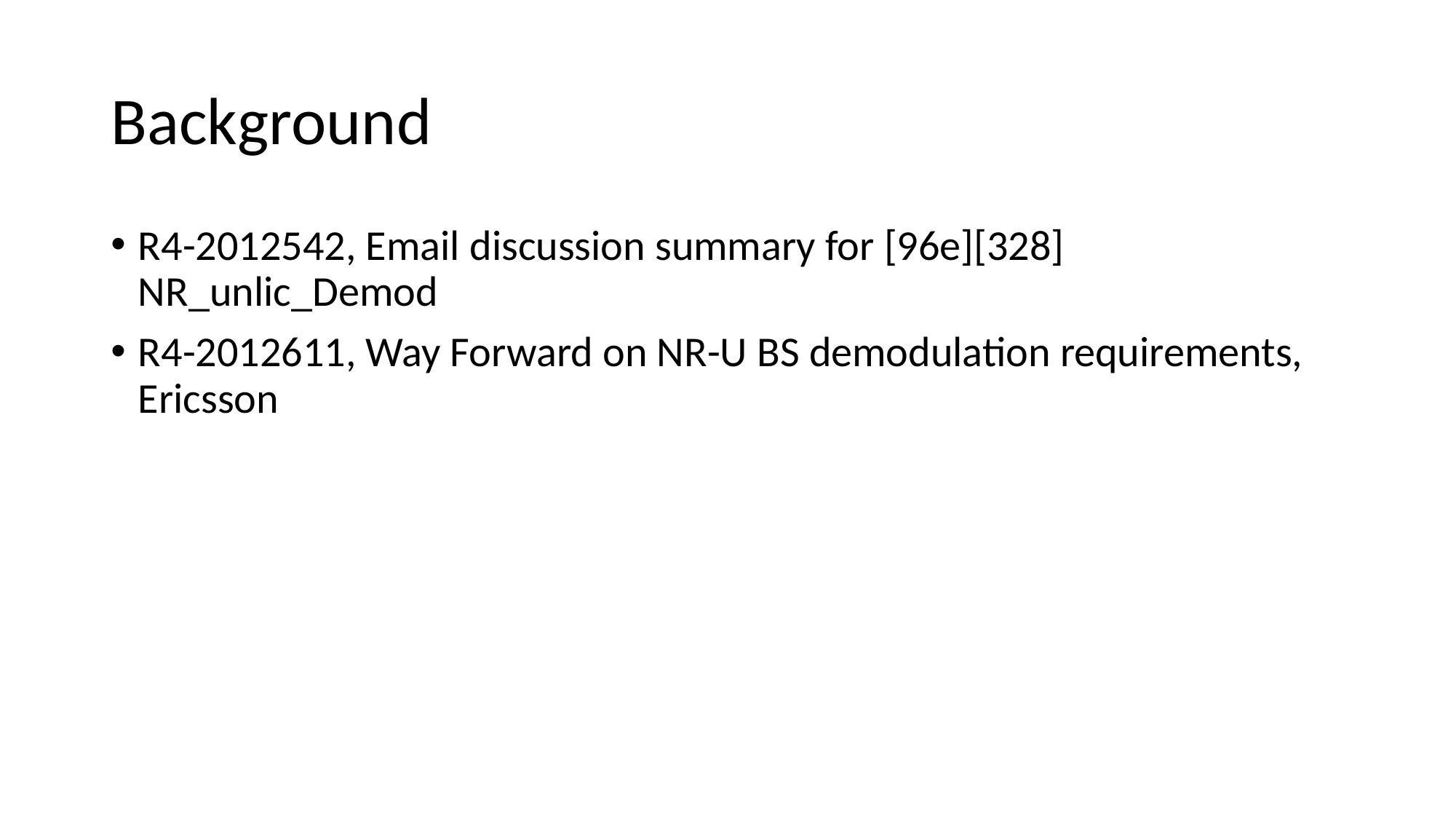

# Background
R4-2012542, Email discussion summary for [96e][328] NR_unlic_Demod
R4-2012611, Way Forward on NR-U BS demodulation requirements, Ericsson